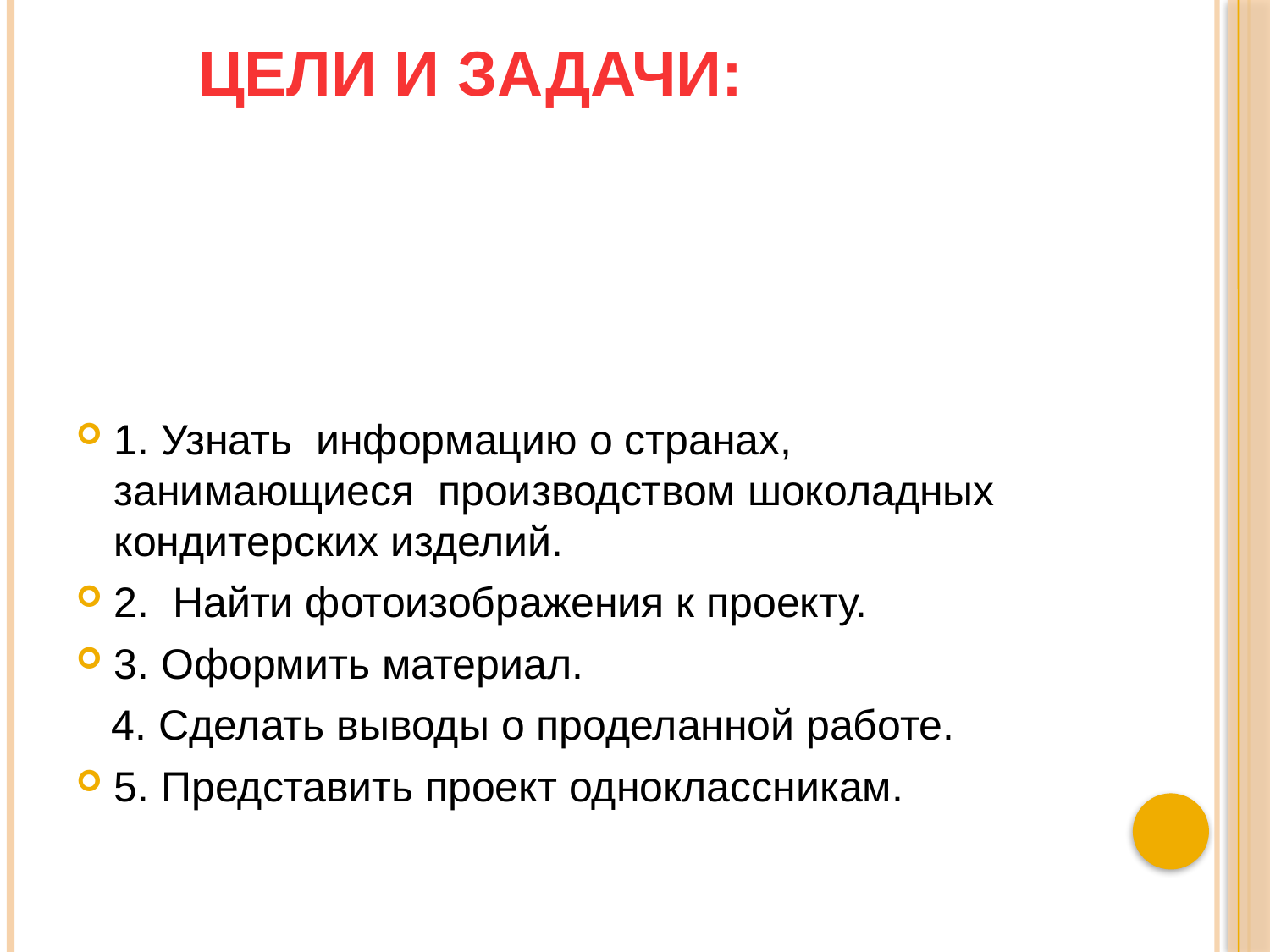

ЦЕЛИ И ЗАДАЧИ:
#
1. Узнать  информацию о странах, занимающиеся  производством шоколадных кондитерских изделий.
2.  Найти фотоизображения к проекту.
3. Оформить материал.
   4. Сделать выводы о проделанной работе.
5. Представить проект одноклассникам.